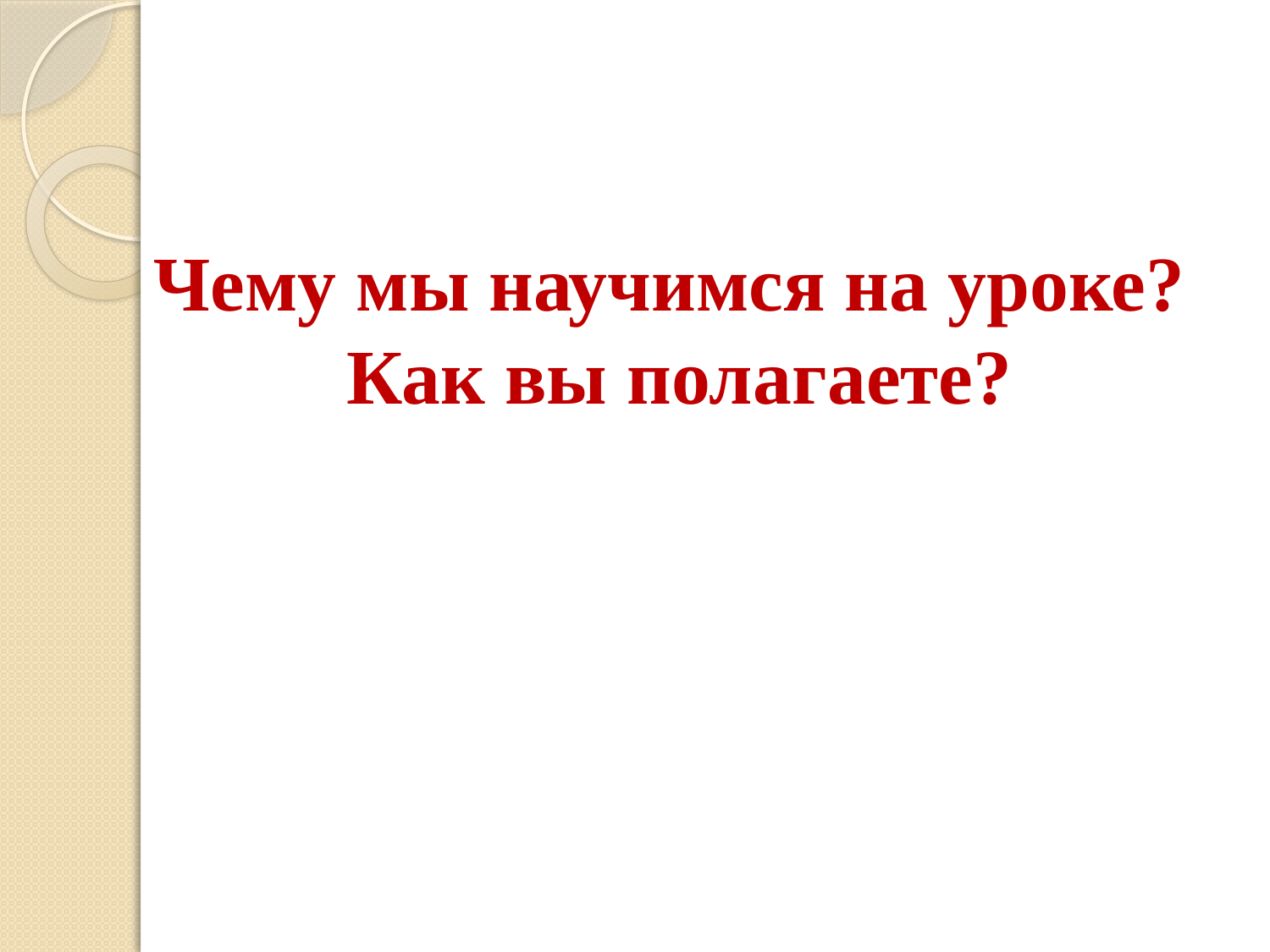

# Чему мы научимся на уроке? Как вы полагаете?